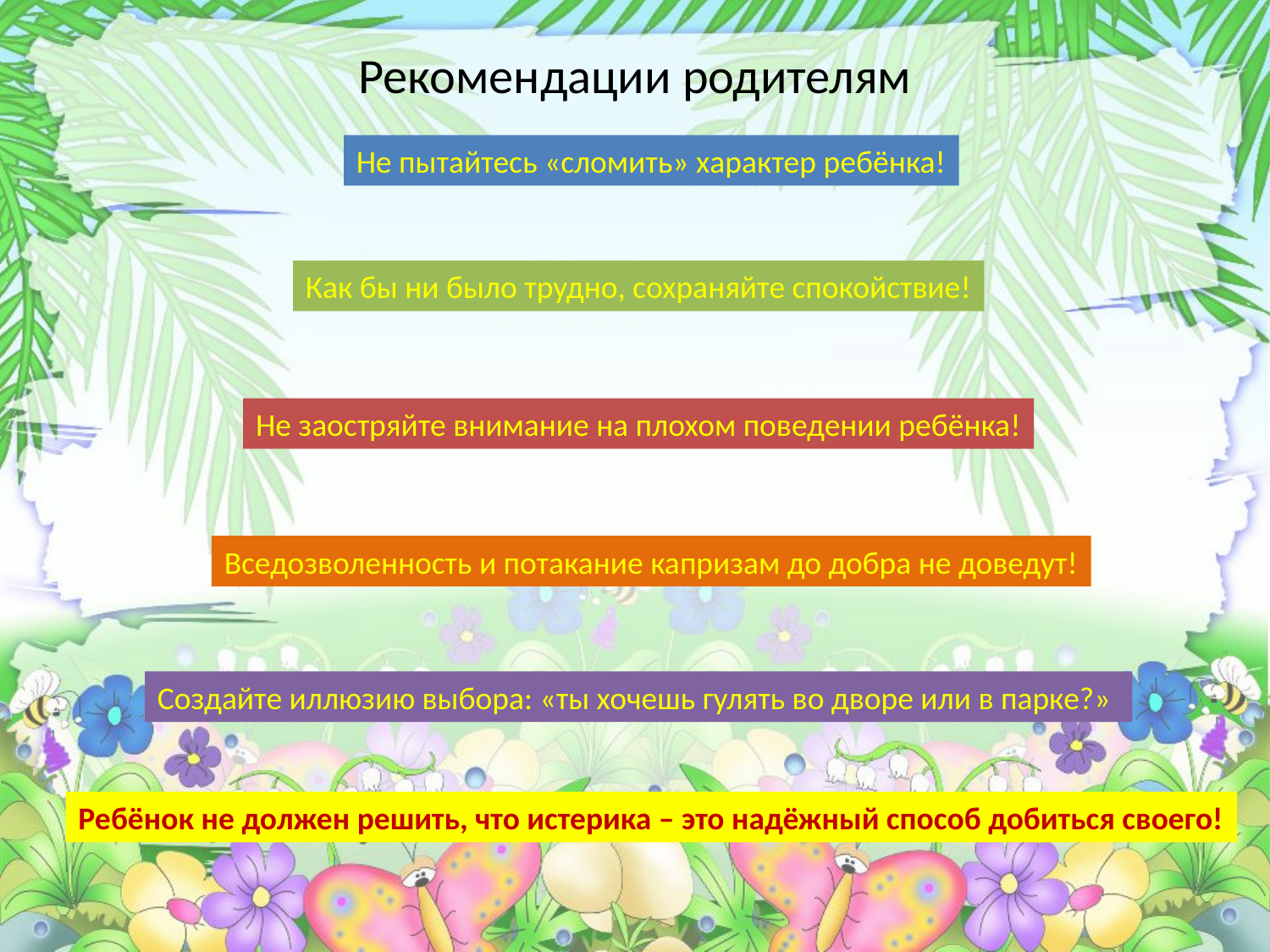

Рекомендации родителям
Не пытайтесь «сломить» характер ребёнка!
Как бы ни было трудно, сохраняйте спокойствие!
Не заостряйте внимание на плохом поведении ребёнка!
Вседозволенность и потакание капризам до добра не доведут!
Создайте иллюзию выбора: «ты хочешь гулять во дворе или в парке?»
Ребёнок не должен решить, что истерика – это надёжный способ добиться своего!